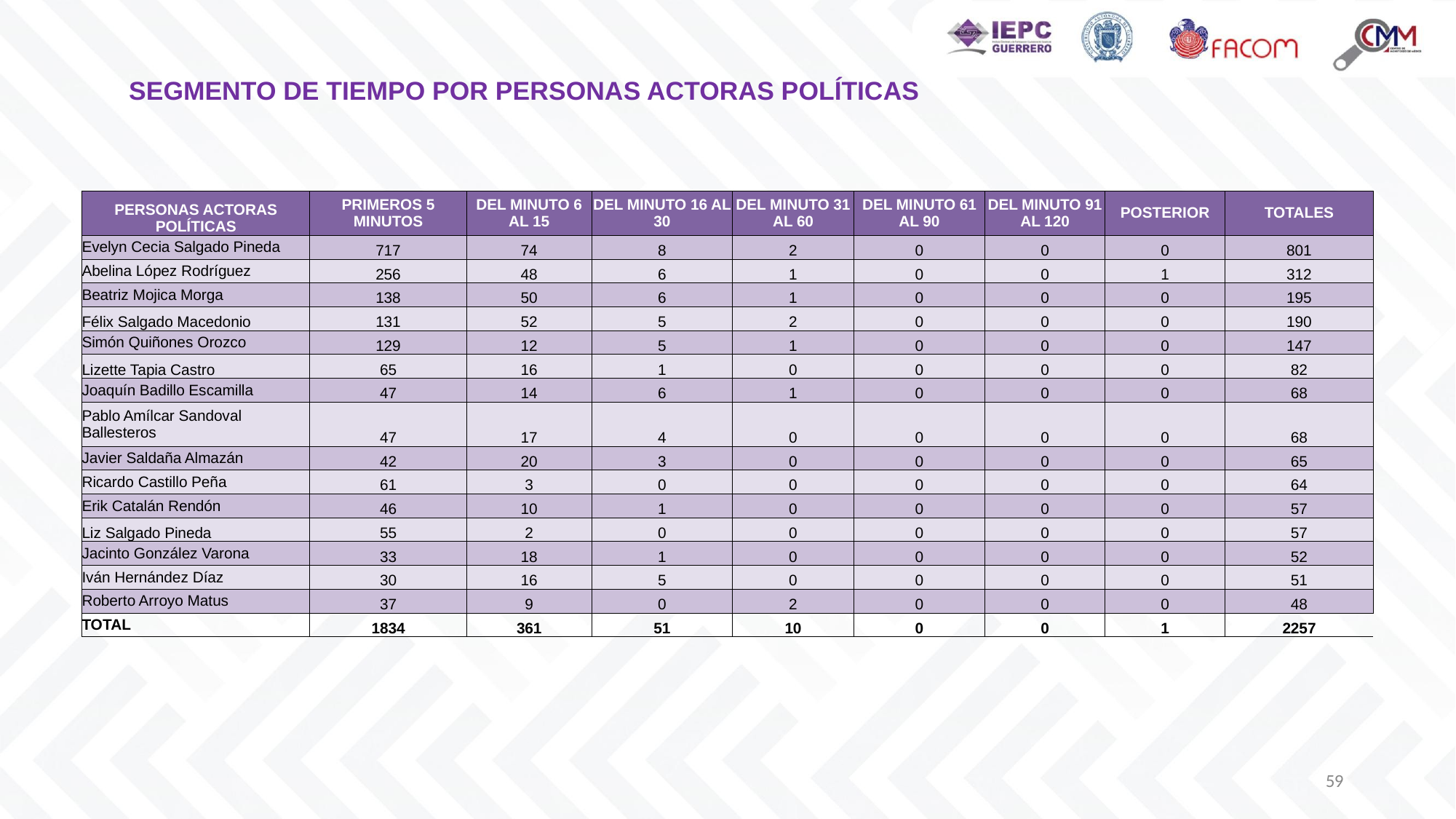

SEGMENTO DE TIEMPO POR PERSONAS ACTORAS POLÍTICAS
| PERSONAS ACTORAS POLÍTICAS | PRIMEROS 5 MINUTOS | DEL MINUTO 6 AL 15 | DEL MINUTO 16 AL 30 | DEL MINUTO 31 AL 60 | DEL MINUTO 61 AL 90 | DEL MINUTO 91 AL 120 | POSTERIOR | TOTALES |
| --- | --- | --- | --- | --- | --- | --- | --- | --- |
| Evelyn Cecia Salgado Pineda | 717 | 74 | 8 | 2 | 0 | 0 | 0 | 801 |
| Abelina López Rodríguez | 256 | 48 | 6 | 1 | 0 | 0 | 1 | 312 |
| Beatriz Mojica Morga | 138 | 50 | 6 | 1 | 0 | 0 | 0 | 195 |
| Félix Salgado Macedonio | 131 | 52 | 5 | 2 | 0 | 0 | 0 | 190 |
| Simón Quiñones Orozco | 129 | 12 | 5 | 1 | 0 | 0 | 0 | 147 |
| Lizette Tapia Castro | 65 | 16 | 1 | 0 | 0 | 0 | 0 | 82 |
| Joaquín Badillo Escamilla | 47 | 14 | 6 | 1 | 0 | 0 | 0 | 68 |
| Pablo Amílcar Sandoval Ballesteros | 47 | 17 | 4 | 0 | 0 | 0 | 0 | 68 |
| Javier Saldaña Almazán | 42 | 20 | 3 | 0 | 0 | 0 | 0 | 65 |
| Ricardo Castillo Peña | 61 | 3 | 0 | 0 | 0 | 0 | 0 | 64 |
| Erik Catalán Rendón | 46 | 10 | 1 | 0 | 0 | 0 | 0 | 57 |
| Liz Salgado Pineda | 55 | 2 | 0 | 0 | 0 | 0 | 0 | 57 |
| Jacinto González Varona | 33 | 18 | 1 | 0 | 0 | 0 | 0 | 52 |
| Iván Hernández Díaz | 30 | 16 | 5 | 0 | 0 | 0 | 0 | 51 |
| Roberto Arroyo Matus | 37 | 9 | 0 | 2 | 0 | 0 | 0 | 48 |
| TOTAL | 1834 | 361 | 51 | 10 | 0 | 0 | 1 | 2257 |
59